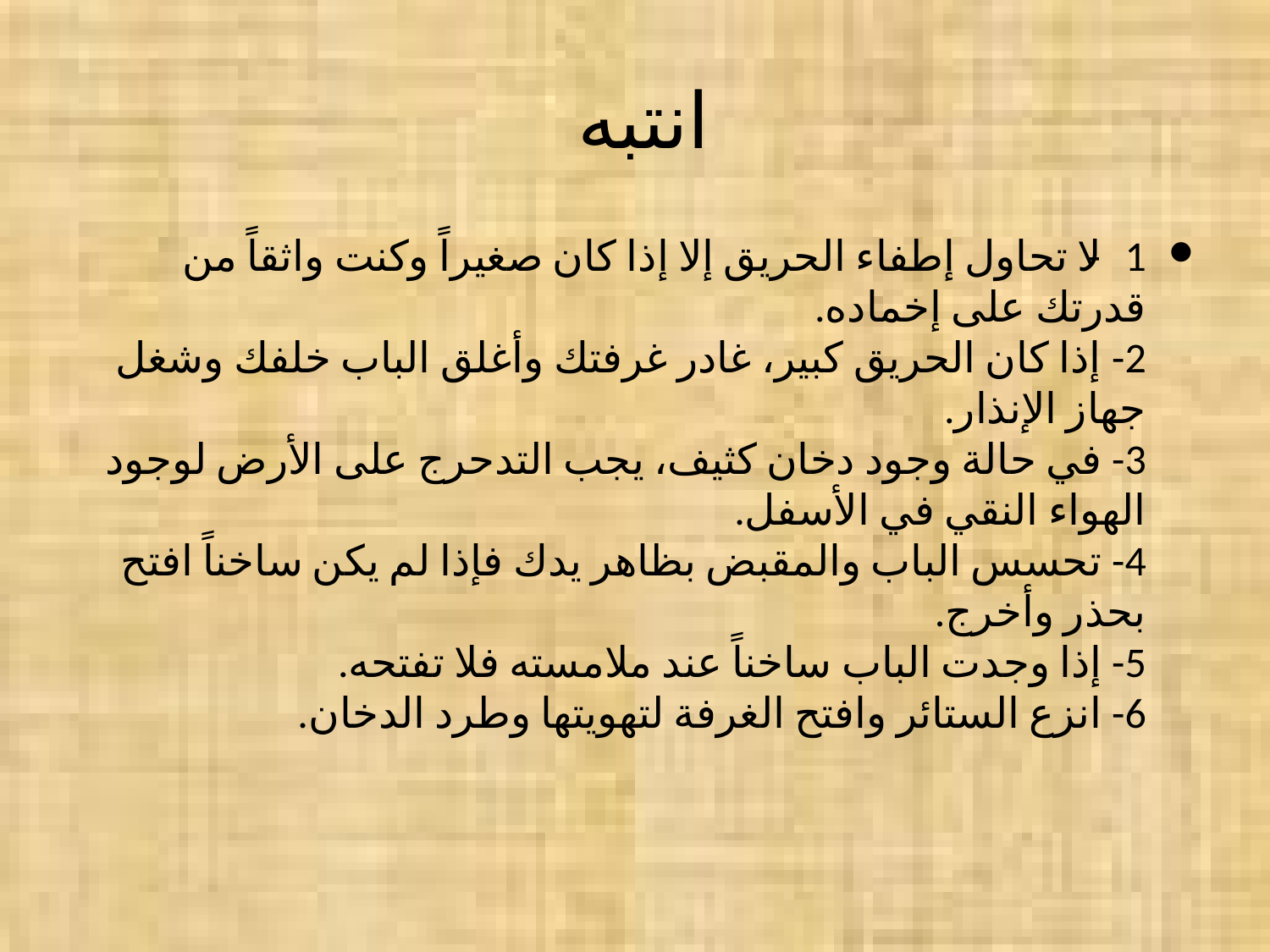

# انتبه
1- لا تحاول إطفاء الحريق إلا إذا كان صغيراً وكنت واثقاً من قدرتك على إخماده.
2- إذا كان الحريق كبير، غادر غرفتك وأغلق الباب خلفك وشغل جهاز الإنذار.
3- في حالة وجود دخان كثيف، يجب التدحرج على الأرض لوجود الهواء النقي في الأسفل.
4- تحسس الباب والمقبض بظاهر يدك فإذا لم يكن ساخناً افتح بحذر وأخرج.
5- إذا وجدت الباب ساخناً عند ملامسته فلا تفتحه.
6- انزع الستائر وافتح الغرفة لتهويتها وطرد الدخان.